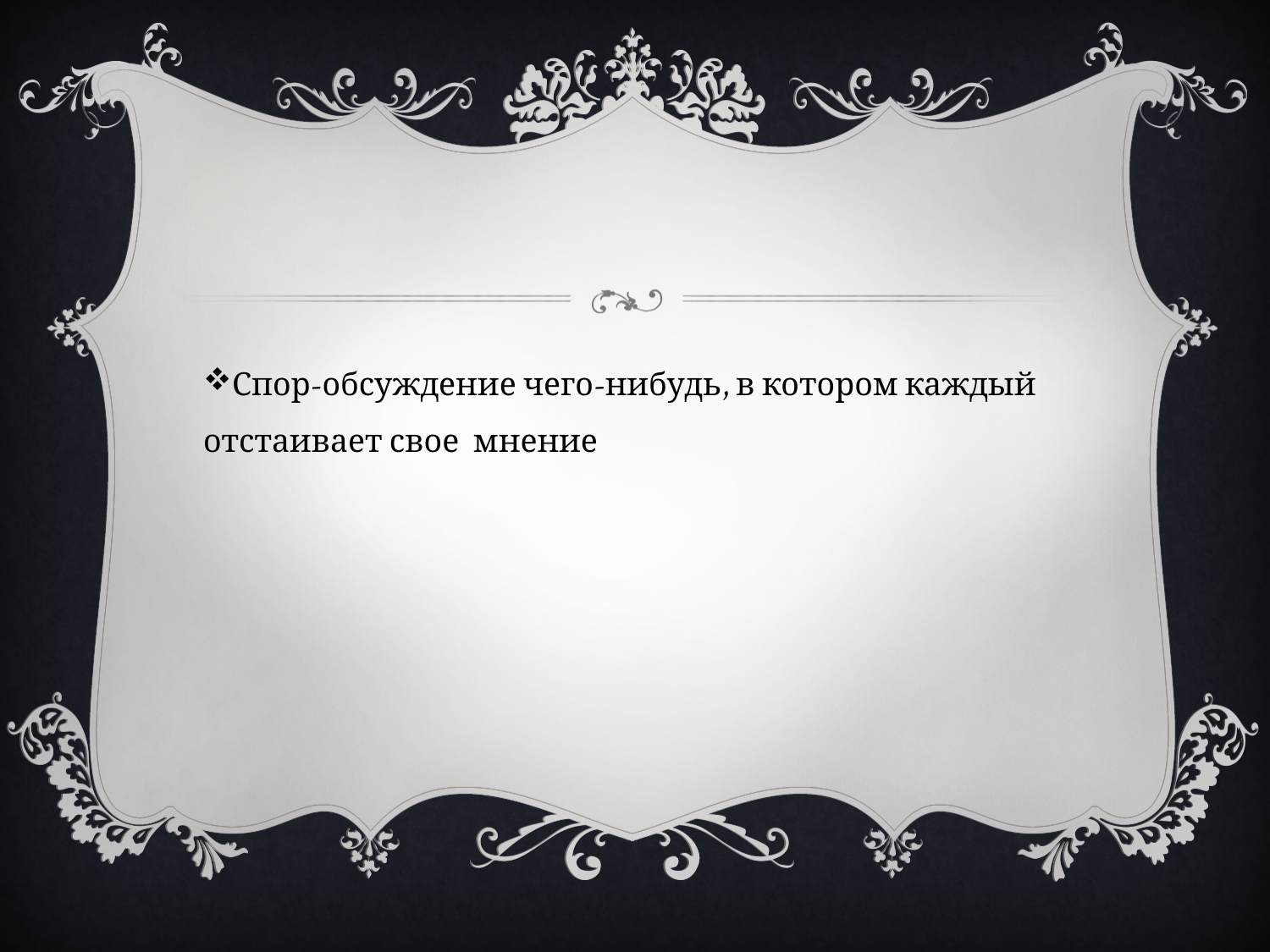

#
Спор-обсуждение чего-нибудь, в котором каждый отстаивает свое  мнение